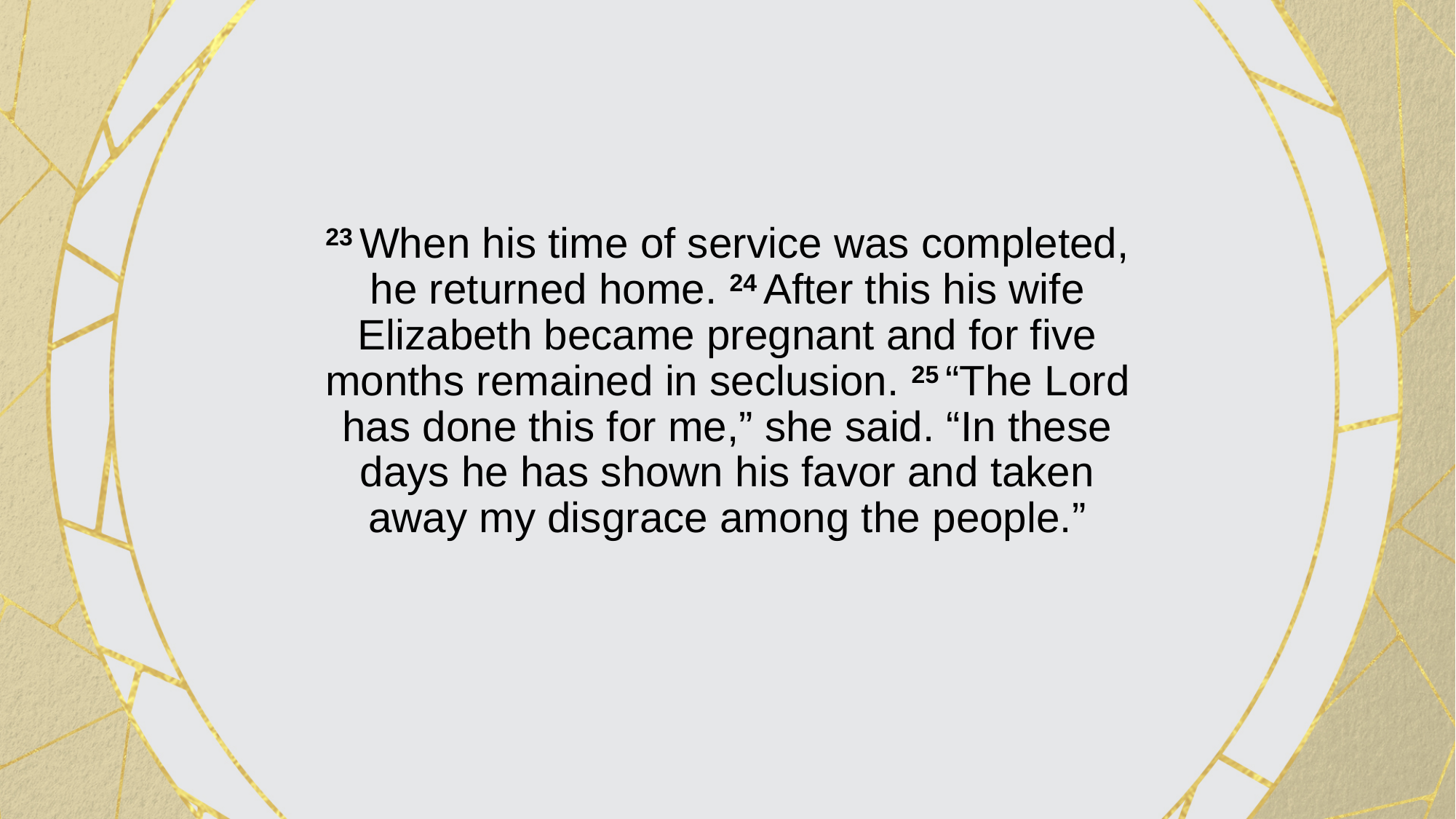

23 When his time of service was completed, he returned home. 24 After this his wife Elizabeth became pregnant and for five months remained in seclusion. 25 “The Lord has done this for me,” she said. “In these days he has shown his favor and taken away my disgrace among the people.”